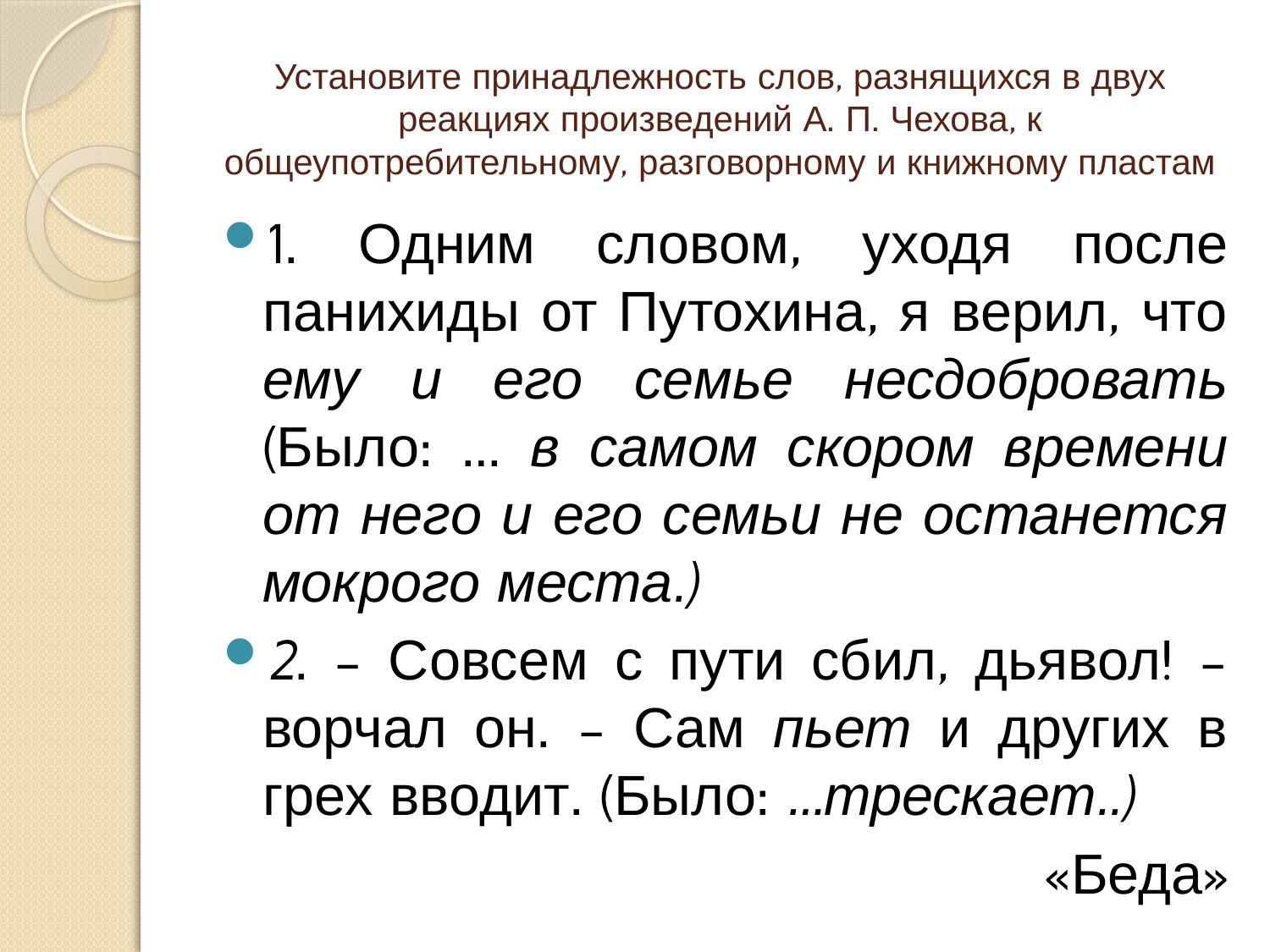

# Установите принадлежность слов, разнящихся в двух реакциях произведений А. П. Чехова, к общеупотребительному, разговорному и книжному пластам
1. Одним словом, уходя после панихиды от Путохина, я верил, что ему и его семье несдобровать (Было: … в самом скором времени от него и его семьи не останется мокрого места.)
2. – Совсем с пути сбил, дьявол! – ворчал он. – Сам пьет и других в грех вводит. (Было: …трескает..)
«Беда»